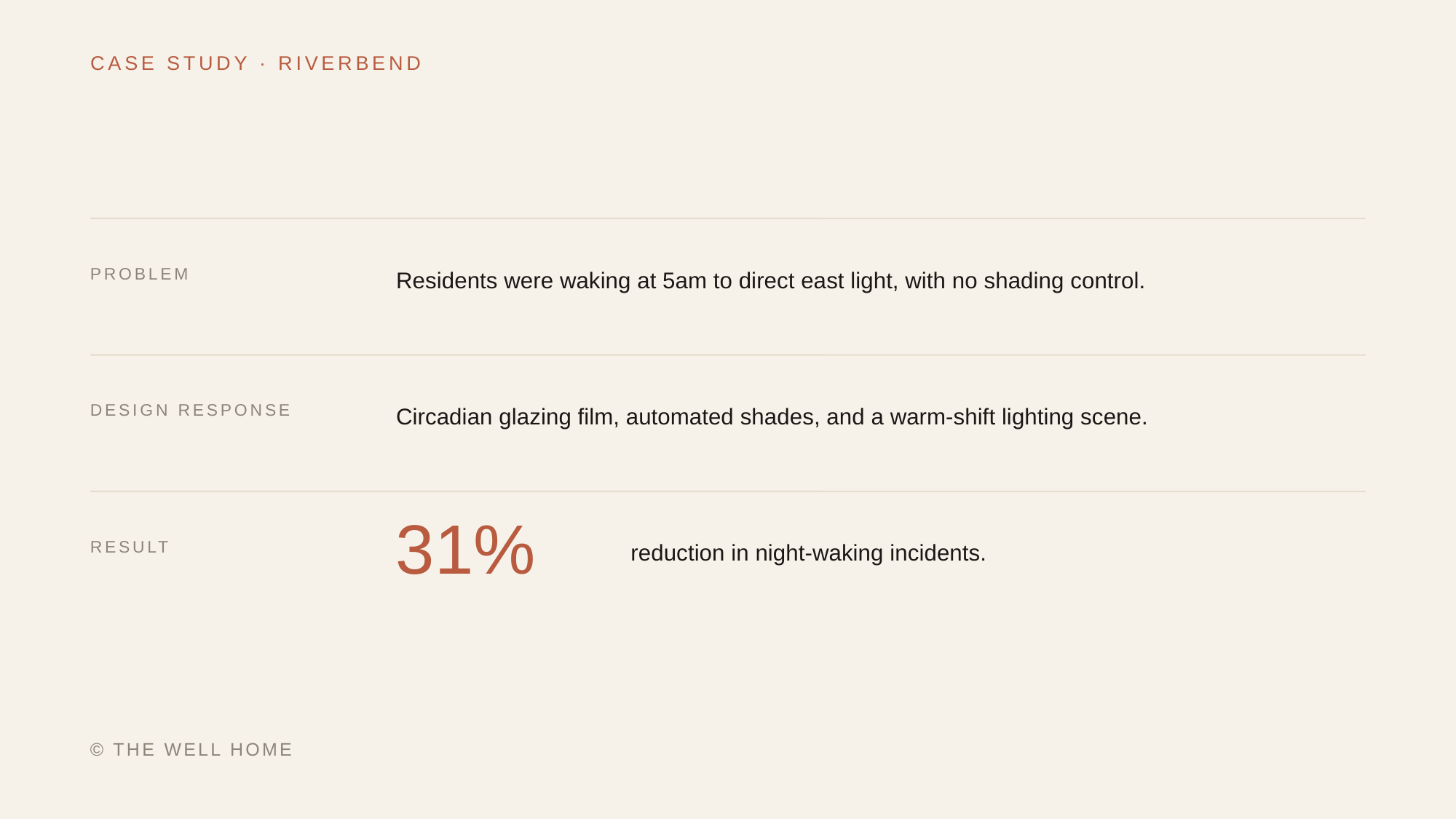

CASE STUDY · RIVERBEND

Residents were waking at 5am to direct east light, with no shading control.
PROBLEM

Circadian glazing film, automated shades, and a warm-shift lighting scene.
DESIGN RESPONSE

31%
RESULT
reduction in night-waking incidents.
© THE WELL HOME